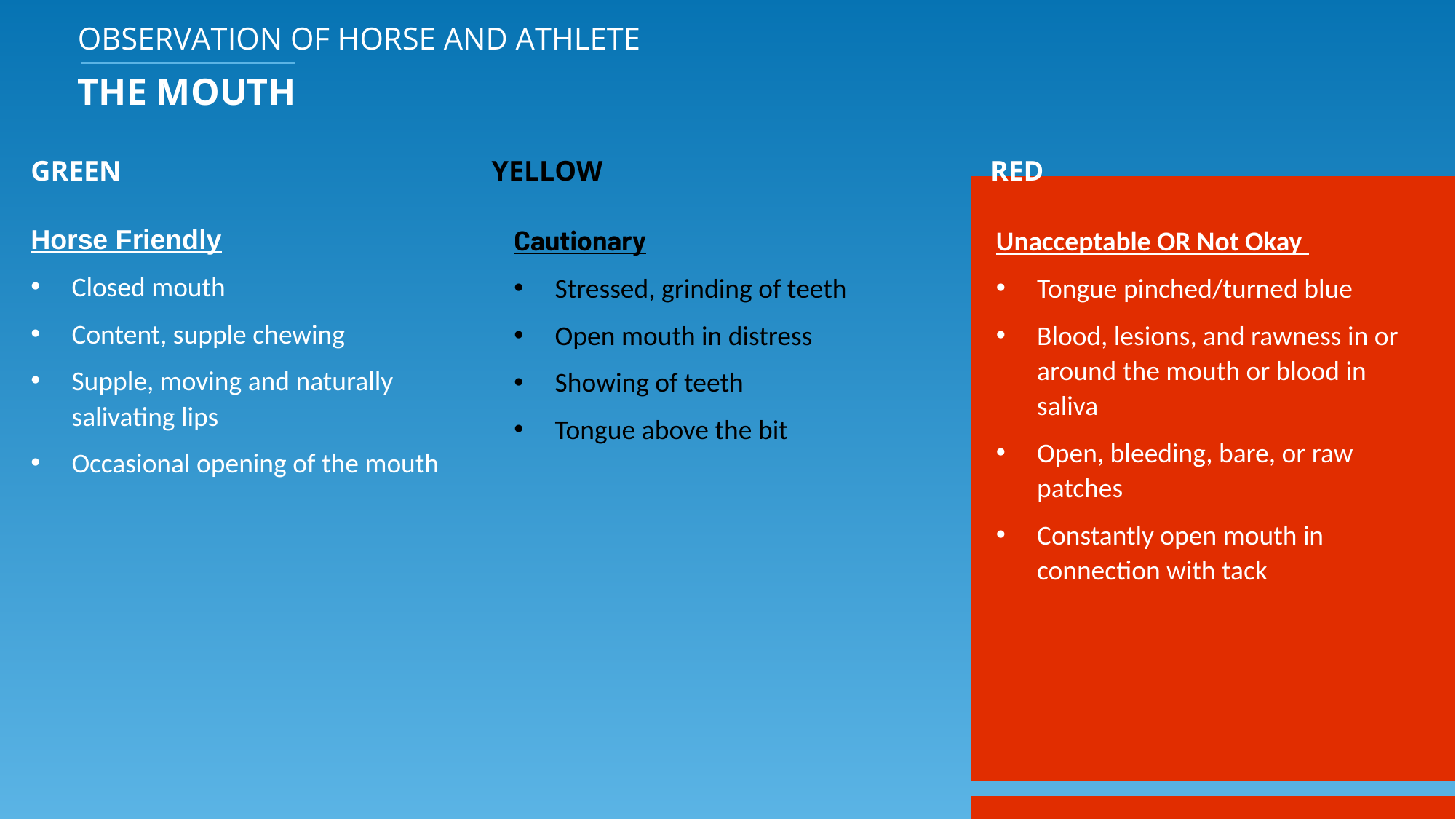

OBSERVATION OF HORSE AND ATHLETE

THE MOUTH

Horse Friendly
Closed mouth
Content, supple chewing
Supple, moving and naturally salivating lips
Occasional opening of the mouth

Cautionary
Stressed, grinding of teeth
Open mouth in distress
Showing of teeth
Tongue above the bit

Unacceptable OR Not Okay
Tongue pinched/turned blue
Blood, lesions, and rawness in or around the mouth or blood in saliva
Open, bleeding, bare, or raw patches
Constantly open mouth in connection with tack